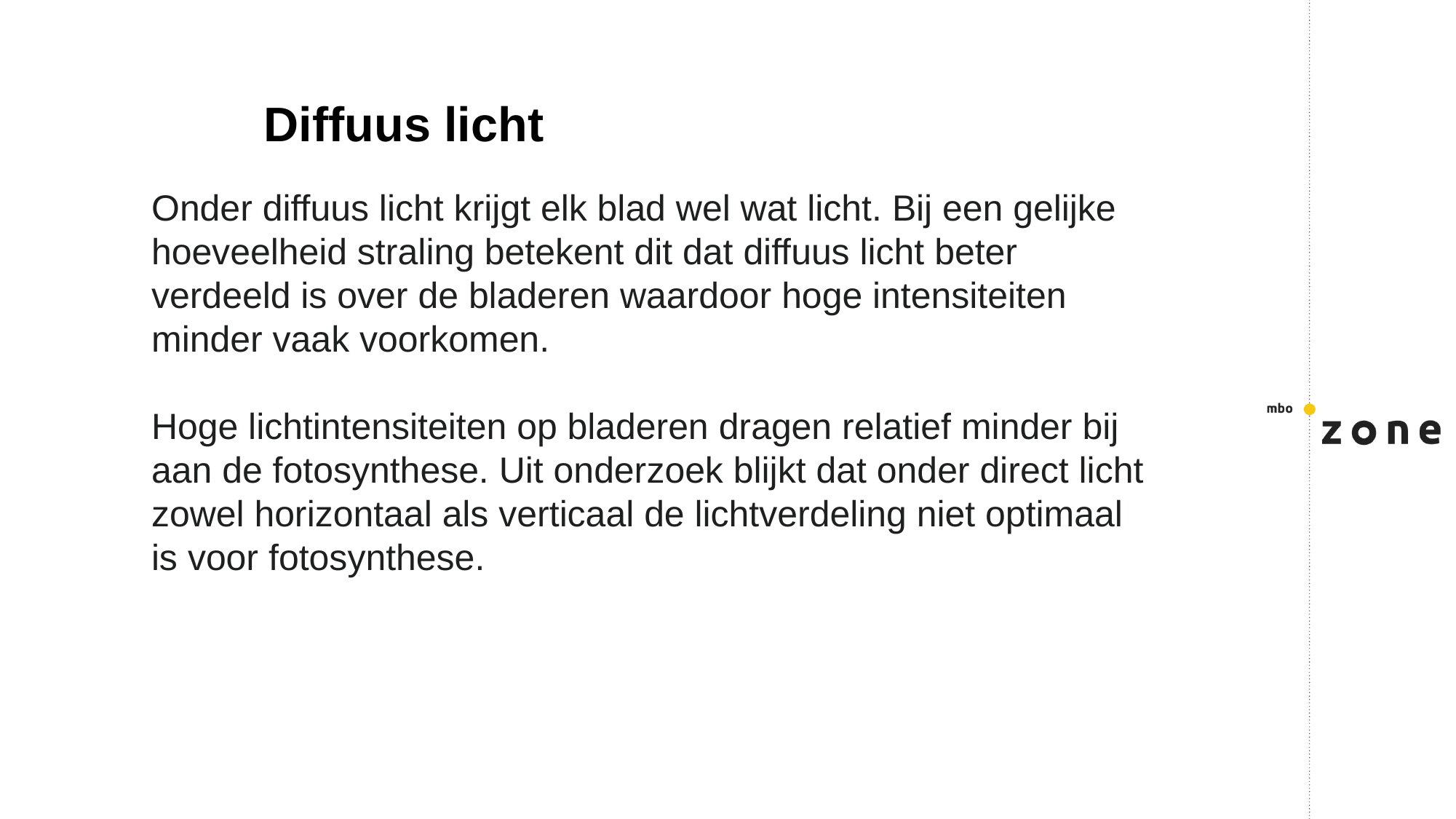

Diffuus licht
Onder diffuus licht krijgt elk blad wel wat licht. Bij een gelijke hoeveelheid straling betekent dit dat diffuus licht beter verdeeld is over de bladeren waardoor hoge intensiteiten minder vaak voorkomen.

Hoge lichtintensiteiten op bladeren dragen relatief minder bij aan de fotosynthese. Uit onderzoek blijkt dat onder direct licht zowel horizontaal als verticaal de lichtverdeling niet optimaal is voor fotosynthese.